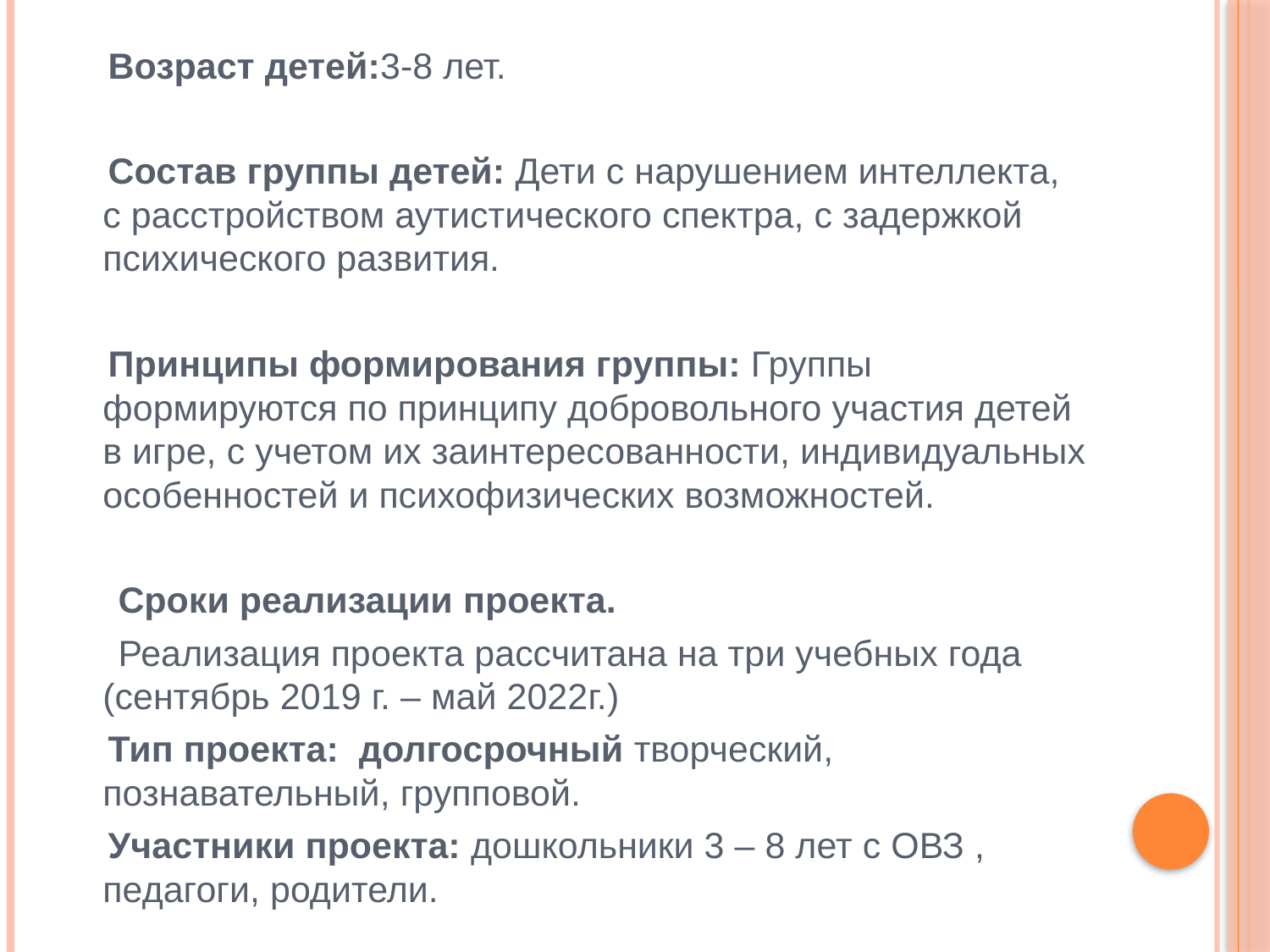

Возраст детей:3-8 лет.

    Состав группы детей: Дети с нарушением интеллекта, с расстройством аутистического спектра, с задержкой психического развития.

    Принципы формирования группы: Группы формируются по принципу добровольного участия детей в игре, с учетом их заинтересованности, индивидуальных особенностей и психофизических возможностей.

     Сроки реализации проекта.
     Реализация проекта рассчитана на три учебных года    (сентябрь 2019 г. – май 2022г.)
    Тип проекта:  долгосрочный творческий, познавательный, групповой.
    Участники проекта: дошкольники 3 – 8 лет с ОВЗ , педагоги, родители.